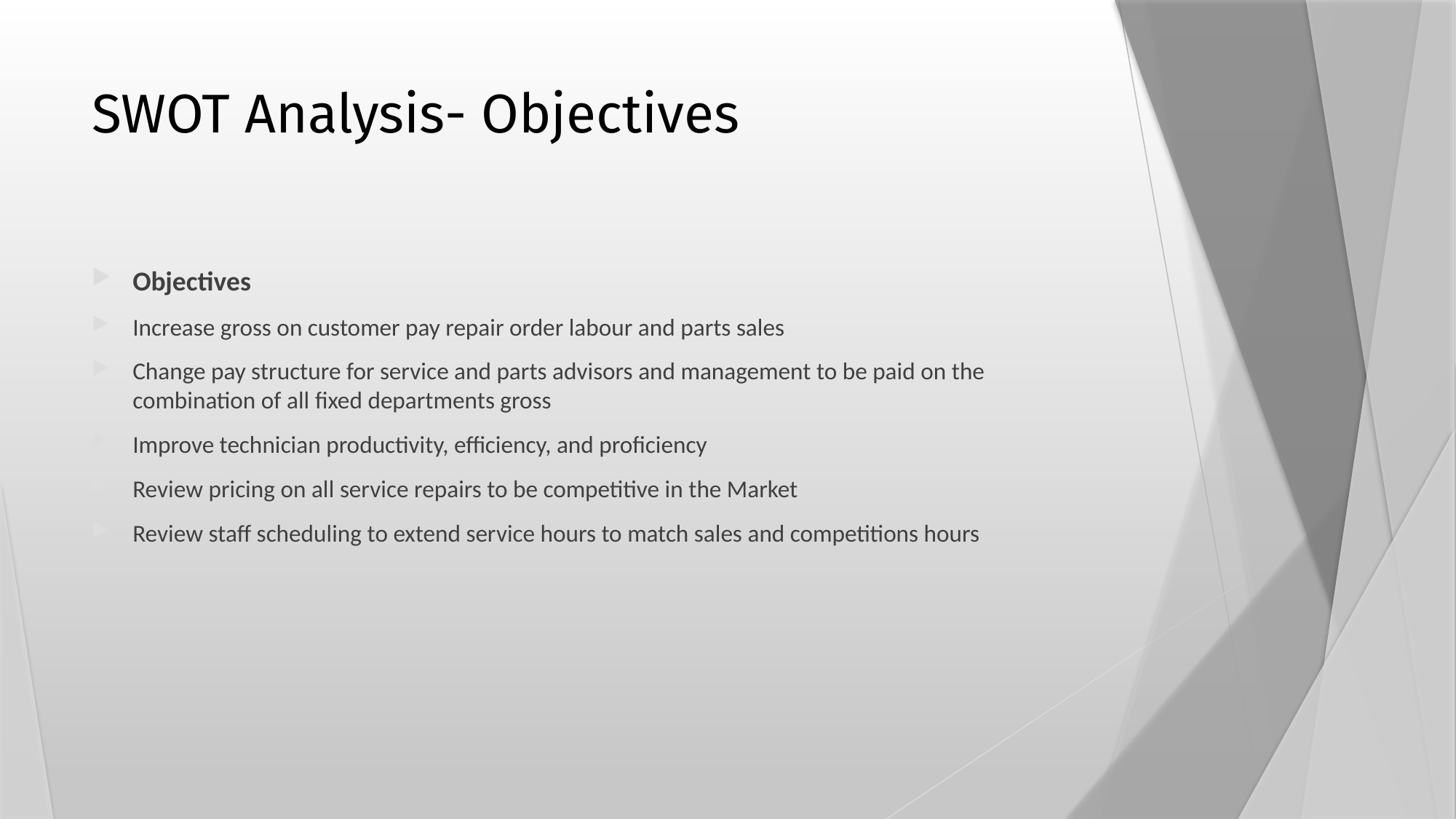

# SWOT Analysis- Objectives
Objectives
Increase gross on customer pay repair order labour and parts sales
Change pay structure for service and parts advisors and management to be paid on the combination of all fixed departments gross
Improve technician productivity, efficiency, and proficiency
Review pricing on all service repairs to be competitive in the Market
Review staff scheduling to extend service hours to match sales and competitions hours